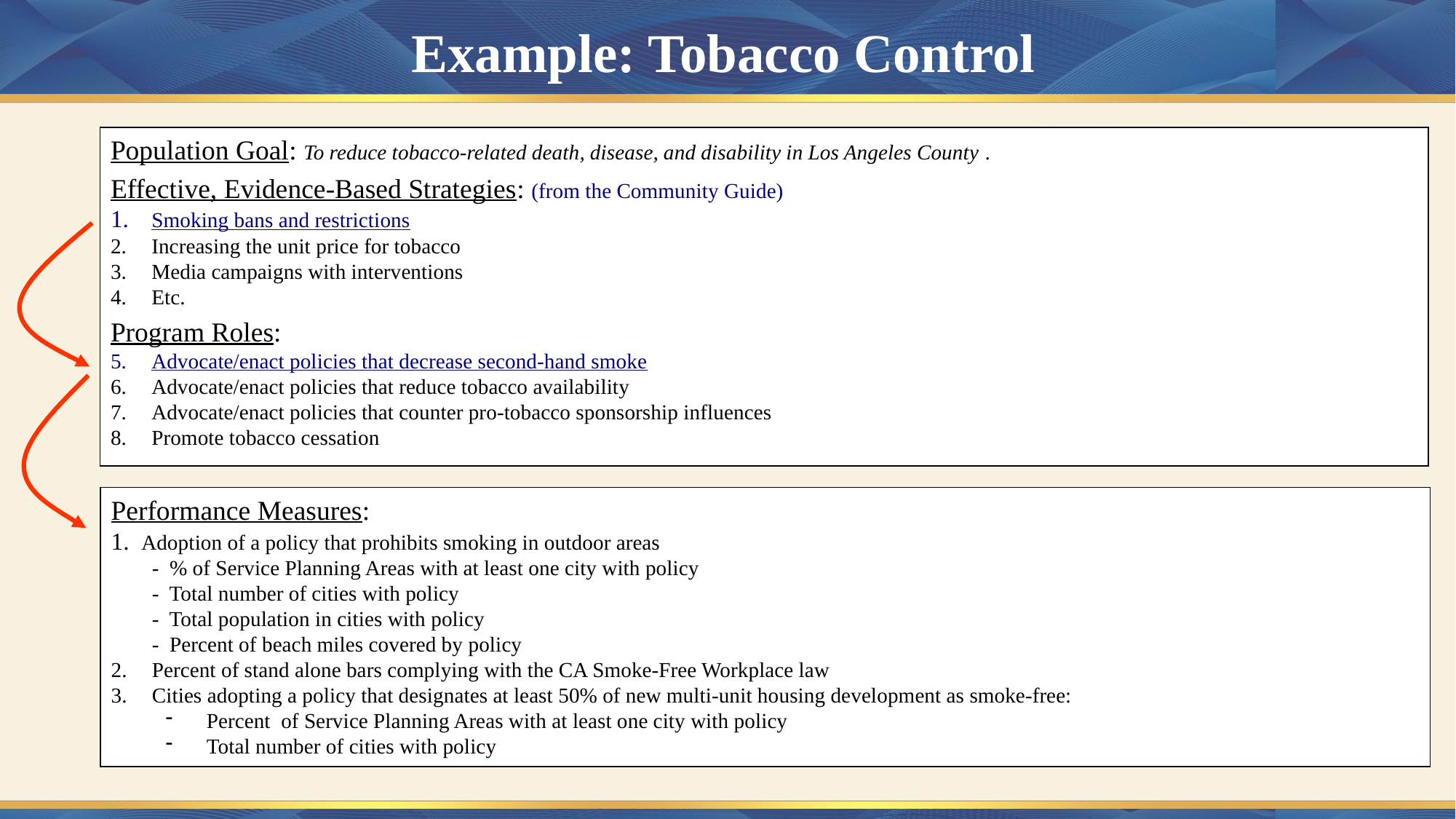

# Example: Tobacco Control
Population Goal: To reduce tobacco-related death, disease, and disability in Los Angeles County .
Effective, Evidence-Based Strategies: (from the Community Guide)
1.	Smoking bans and restrictions
Increasing the unit price for tobacco
Media campaigns with interventions
Etc.
Program Roles:
Advocate/enact policies that decrease second-hand smoke
Advocate/enact policies that reduce tobacco availability
Advocate/enact policies that counter pro-tobacco sponsorship influences
Promote tobacco cessation

Performance Measures:
1.  Adoption of a policy that prohibits smoking in outdoor areas
	-  % of Service Planning Areas with at least one city with policy
	-  Total number of cities with policy
	-  Total population in cities with policy
	-  Percent of beach miles covered by policy
Percent of stand alone bars complying with the CA Smoke-Free Workplace law
Cities adopting a policy that designates at least 50% of new multi-unit housing development as smoke-free:
Percent  of Service Planning Areas with at least one city with policy
Total number of cities with policy